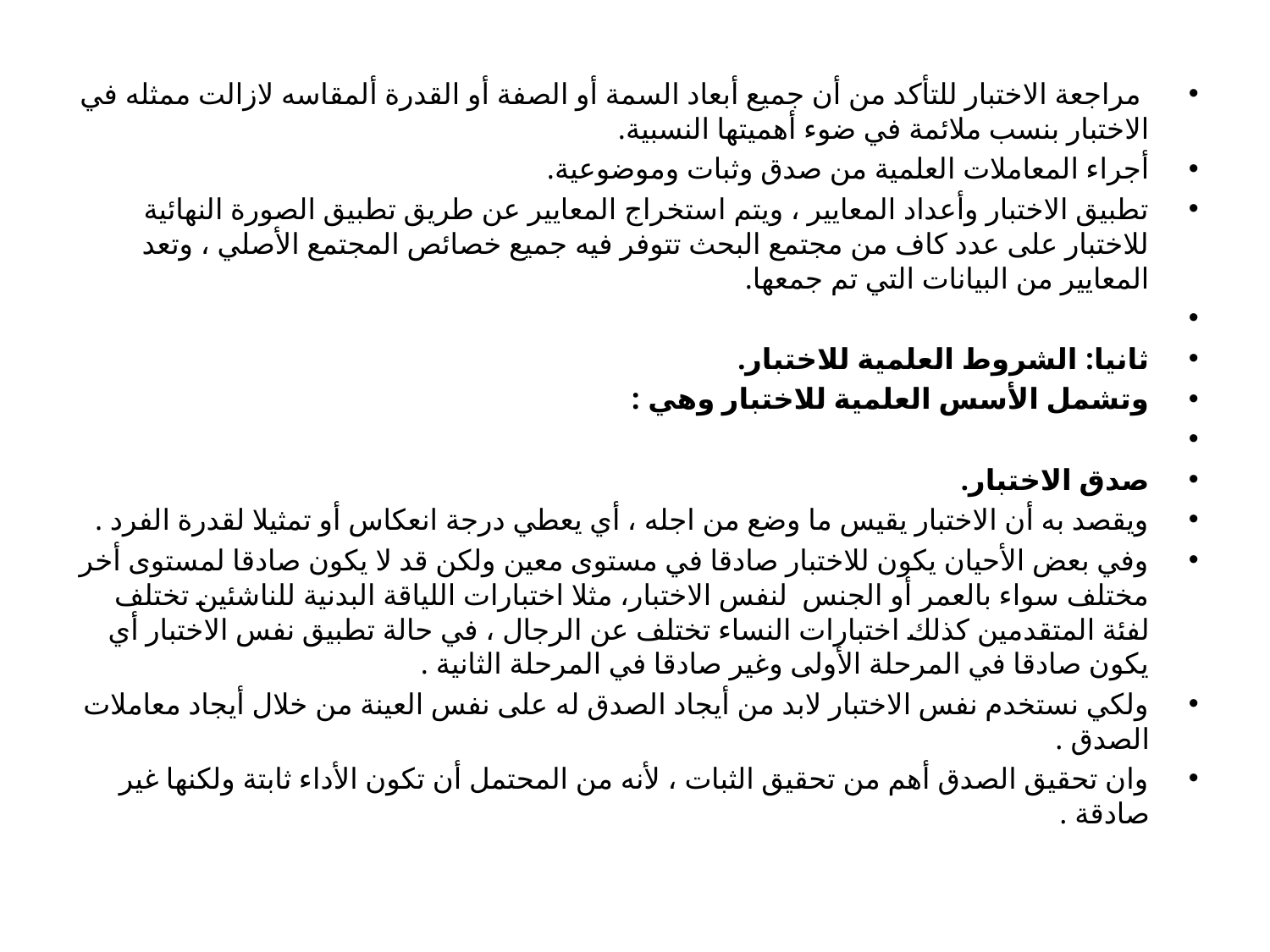

مراجعة الاختبار للتأكد من أن جميع أبعاد السمة أو الصفة أو القدرة ألمقاسه لازالت ممثله في الاختبار بنسب ملائمة في ضوء أهميتها النسبية.
أجراء المعاملات العلمية من صدق وثبات وموضوعية.
تطبيق الاختبار وأعداد المعايير ، ويتم استخراج المعايير عن طريق تطبيق الصورة النهائية للاختبار على عدد كاف من مجتمع البحث تتوفر فيه جميع خصائص المجتمع الأصلي ، وتعد المعايير من البيانات التي تم جمعها.

ثانيا: الشروط العلمية للاختبار.
وتشمل الأسس العلمية للاختبار وهي :

صدق الاختبار.
	ويقصد به أن الاختبار يقيس ما وضع من اجله ، أي يعطي درجة انعكاس أو تمثيلا لقدرة الفرد .
	وفي بعض الأحيان يكون للاختبار صادقا في مستوى معين ولكن قد لا يكون صادقا لمستوى أخر مختلف سواء بالعمر أو الجنس  لنفس الاختبار، مثلا اختبارات اللياقة البدنية للناشئين تختلف لفئة المتقدمين كذلك اختبارات النساء تختلف عن الرجال ، في حالة تطبيق نفس الاختبار أي يكون صادقا في المرحلة الأولى وغير صادقا في المرحلة الثانية .
	ولكي نستخدم نفس الاختبار لابد من أيجاد الصدق له على نفس العينة من خلال أيجاد معاملات الصدق .
	وان تحقيق الصدق أهم من تحقيق الثبات ، لأنه من المحتمل أن تكون الأداء ثابتة ولكنها غير صادقة .